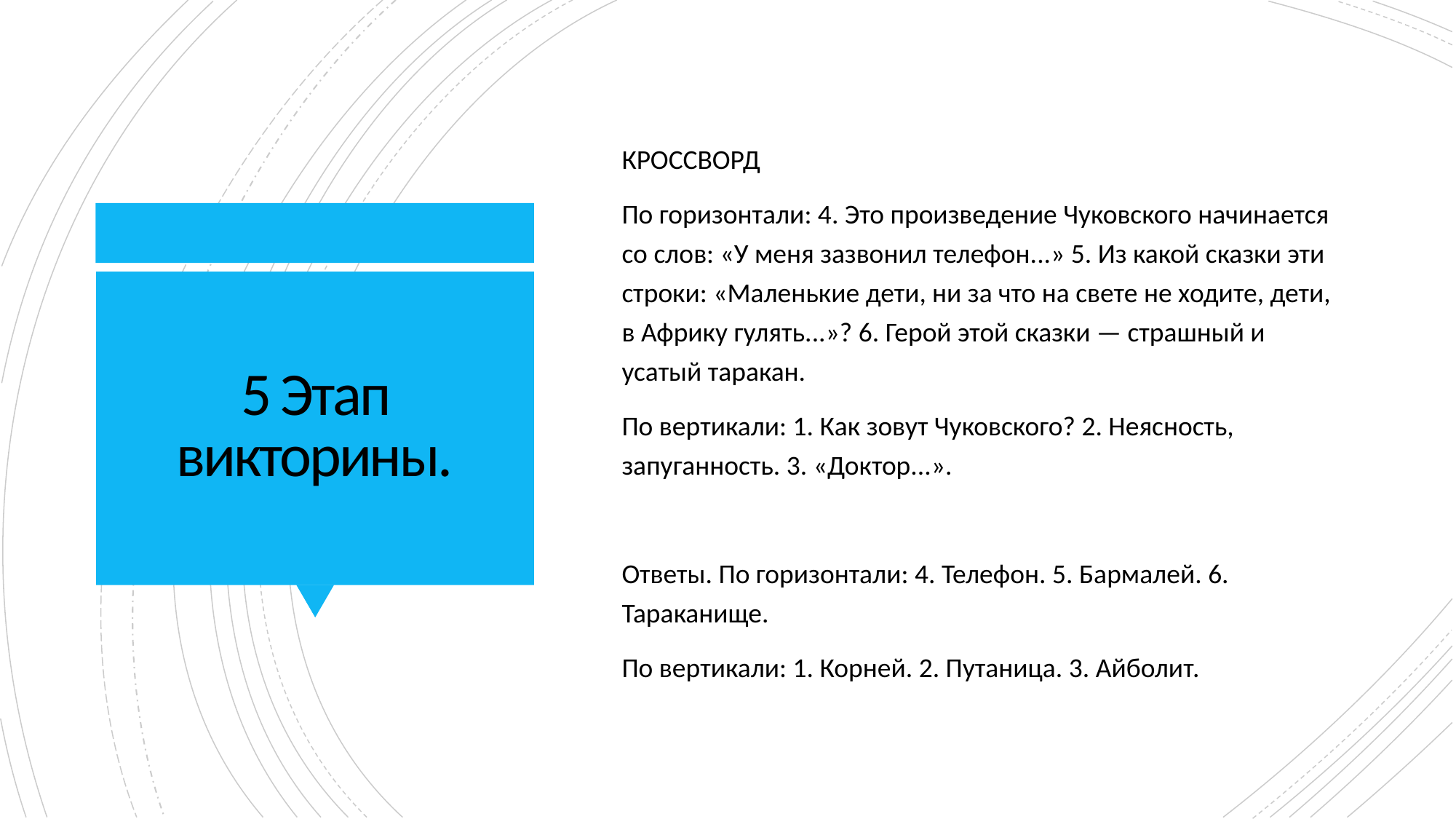

КРОССВОРД
По горизонтали: 4. Это произведение Чуковского начинается со слов: «У меня зазвонил телефон...» 5. Из какой сказки эти строки: «Маленькие дети, ни за что на свете не ходите, дети, в Африку гулять...»? 6. Герой этой сказки — страшный и усатый таракан.
По вертикали: 1. Как зовут Чуковского? 2. Неясность, запуганность. 3. «Доктор...».

Ответы. По горизонтали: 4. Телефон. 5. Бармалей. 6. Тараканище.
По вертикали: 1. Корней. 2. Путаница. 3. Айболит.
# 5 Этап викторины.